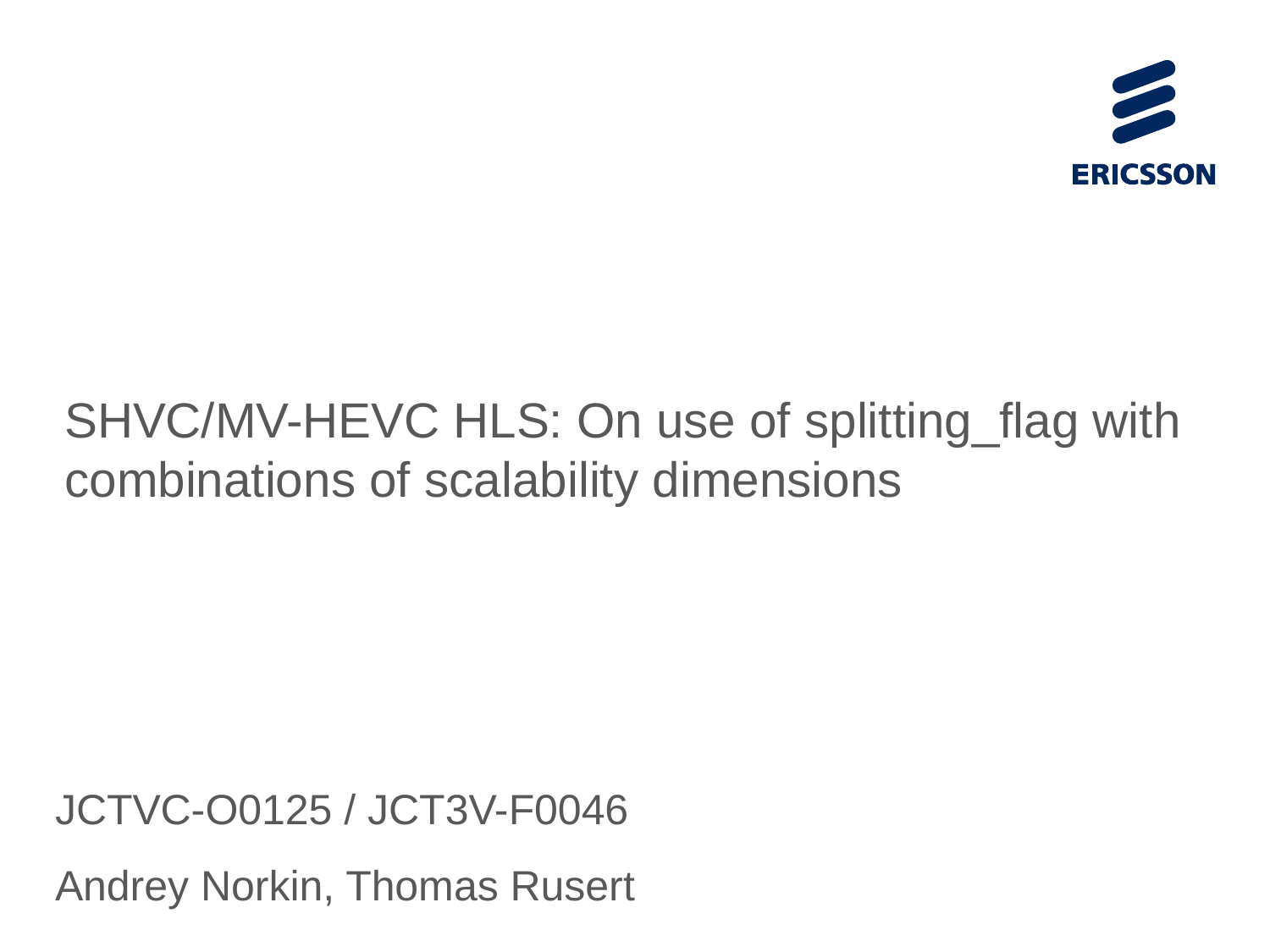

# SHVC/MV-HEVC HLS: On use of splitting_flag with combinations of scalability dimensions
JCTVC-O0125 / JCT3V-F0046

Andrey Norkin, Thomas Rusert